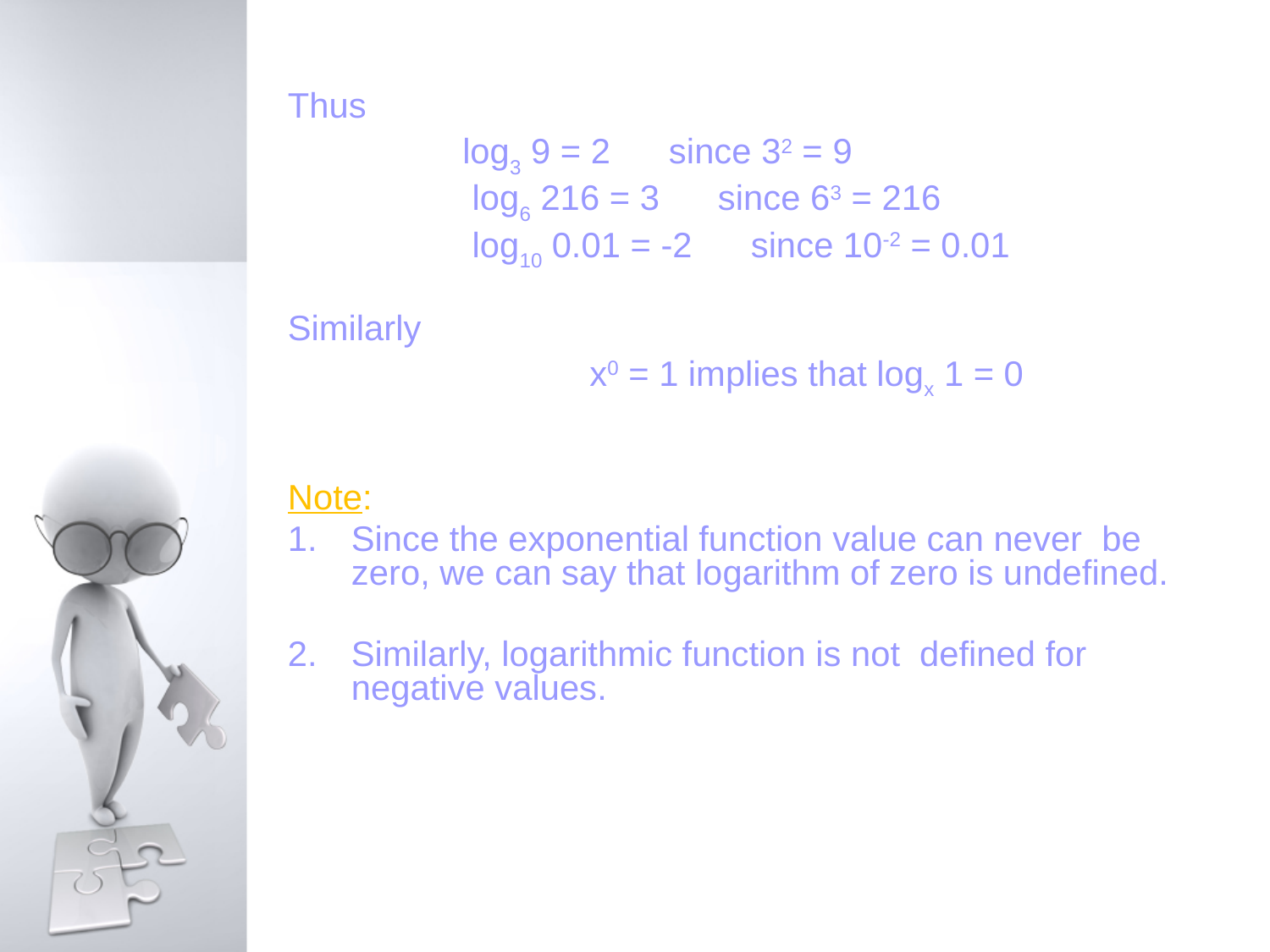

Thus
		log3 9 = 2      since 32 = 9
		 log6 216 = 3      since 63 = 216
		 log10 0.01 = -2      since 10-2 = 0.01

Similarly
			x0 = 1 implies that logx 1 = 0

Note:
Since the exponential function value can never  be zero, we can say that logarithm of zero is undefined.

2. 	Similarly, logarithmic function is not  defined for negative values.